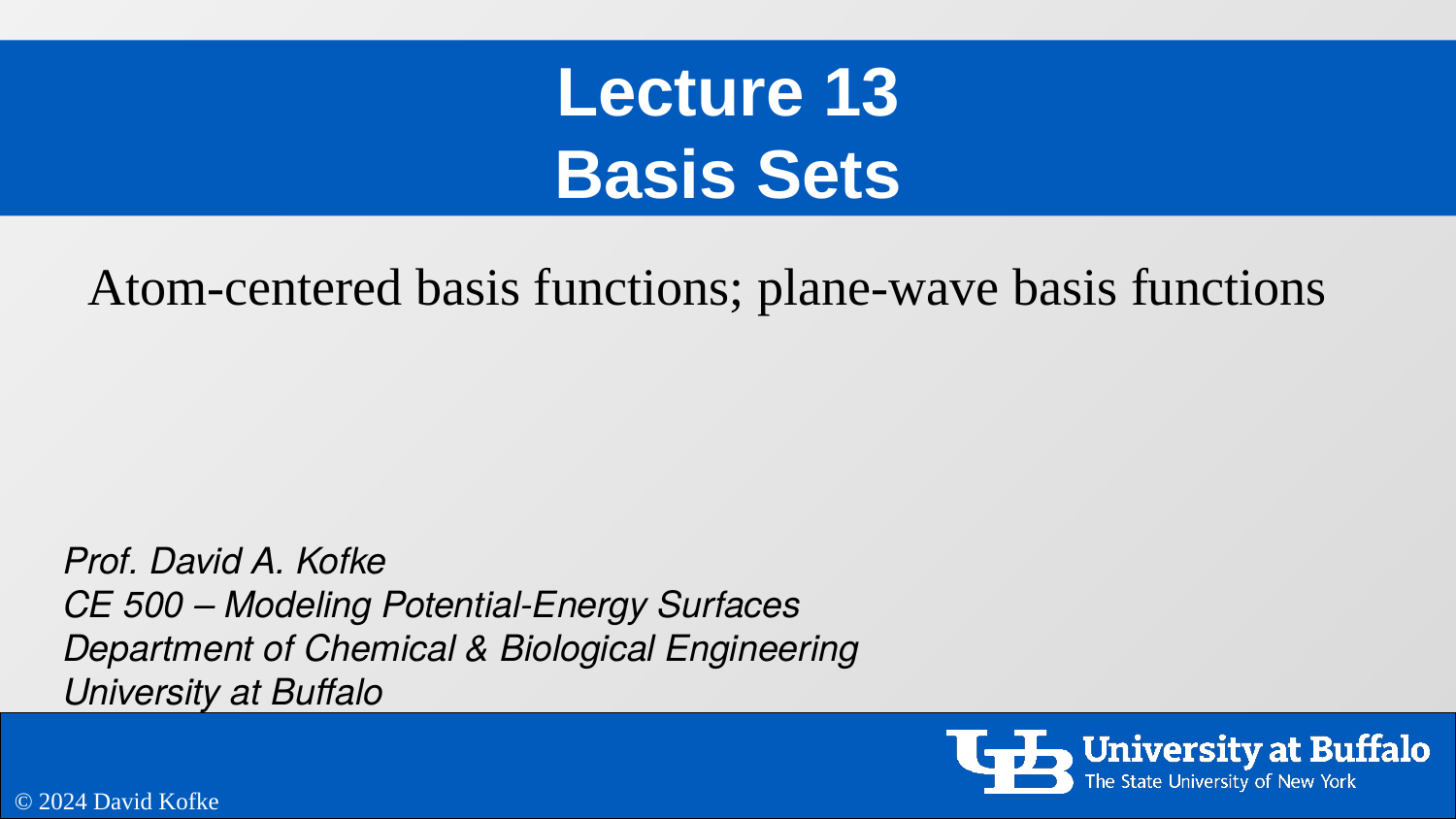

# Lecture 13 Basis Sets
Atom-centered basis functions; plane-wave basis functions
© 2024 David Kofke